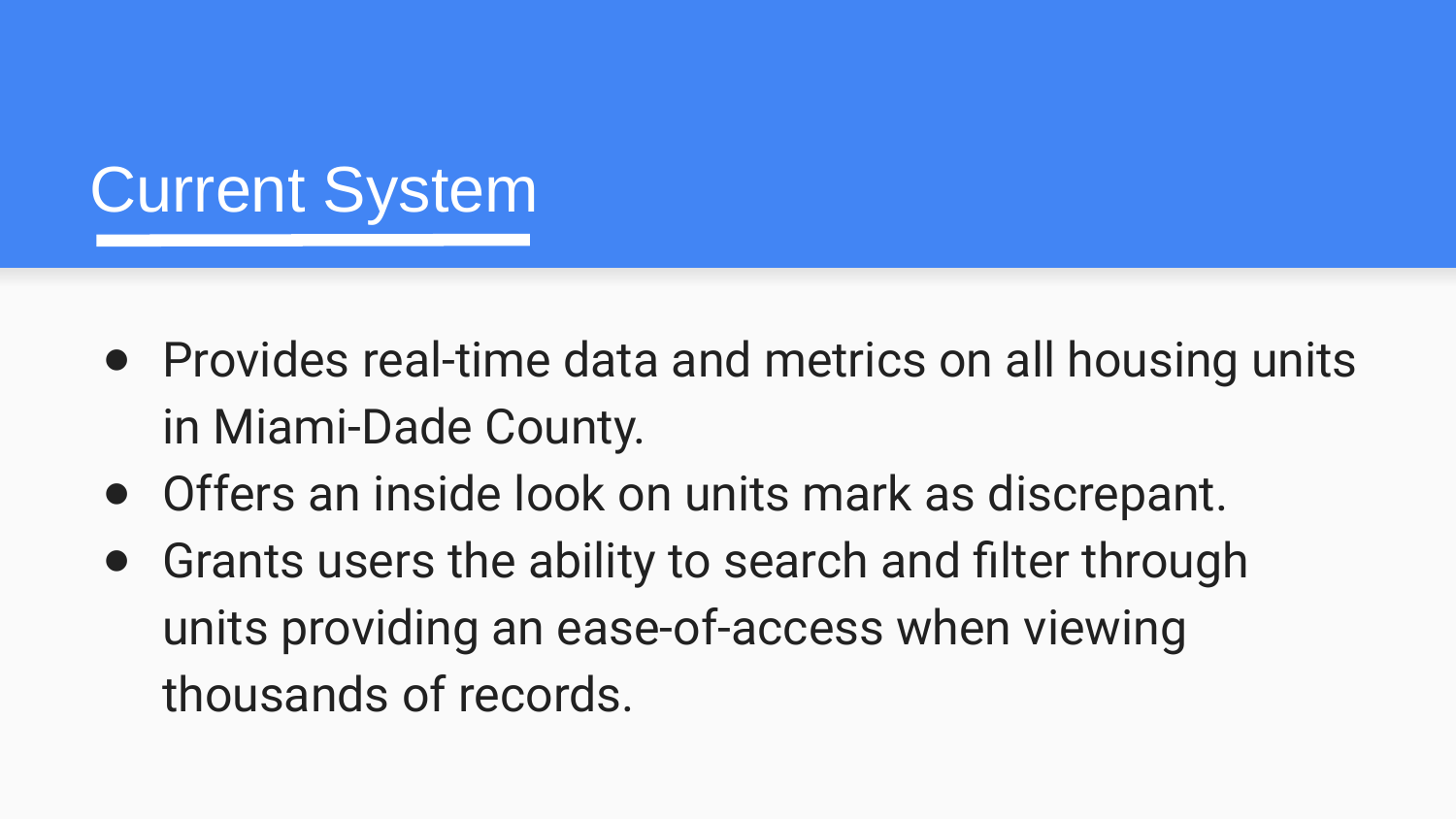

# Current System
Provides real-time data and metrics on all housing units in Miami-Dade County.
Offers an inside look on units mark as discrepant.
Grants users the ability to search and filter through units providing an ease-of-access when viewing thousands of records.